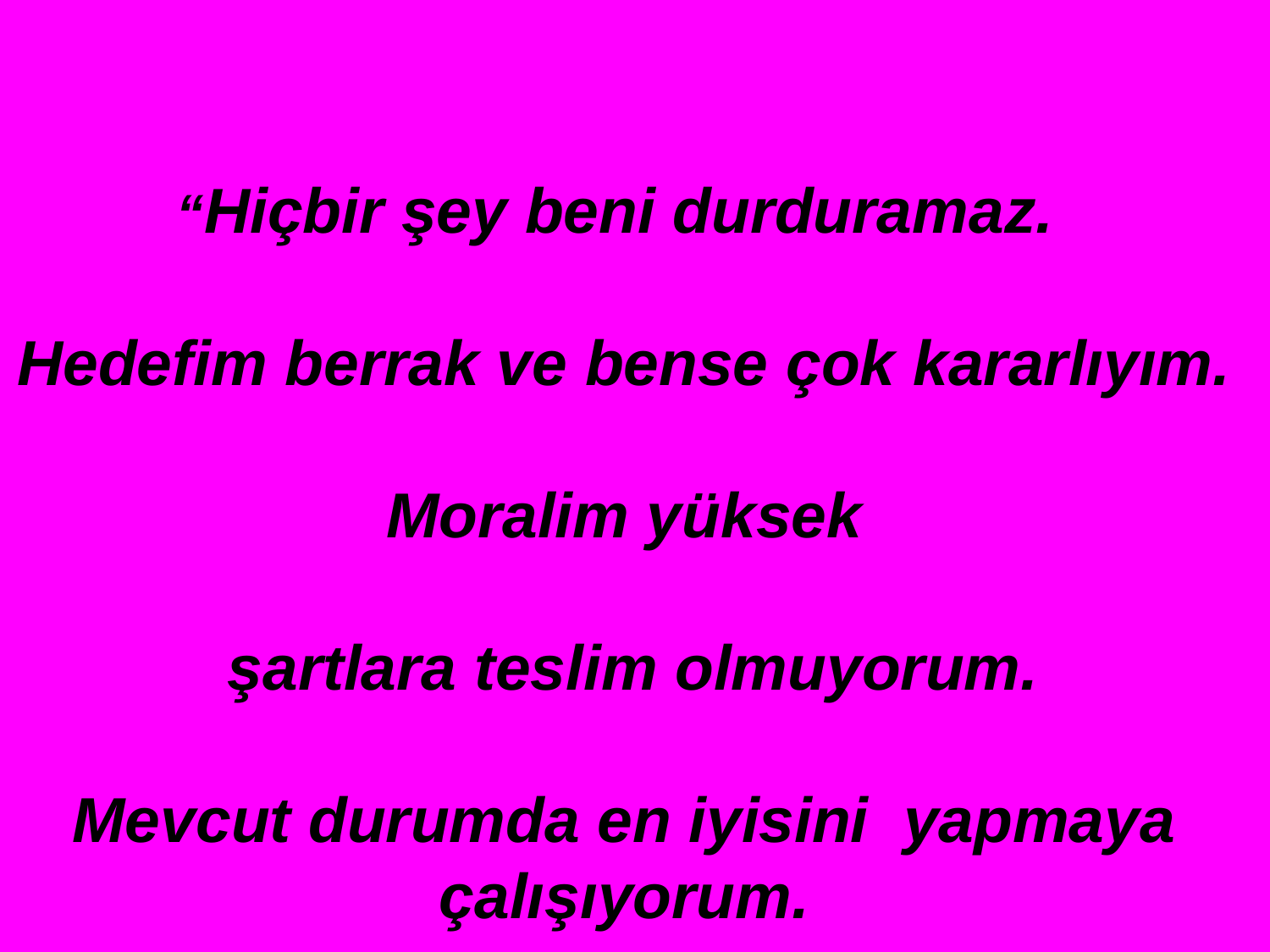

# “Hiçbir şey beni durduramaz. Hedefim berrak ve bense çok kararlıyım. Moralim yüksek şartlara teslim olmuyorum. Mevcut durumda en iyisini  yapmaya çalışıyorum.
İZMİR SEMİNERİ
118